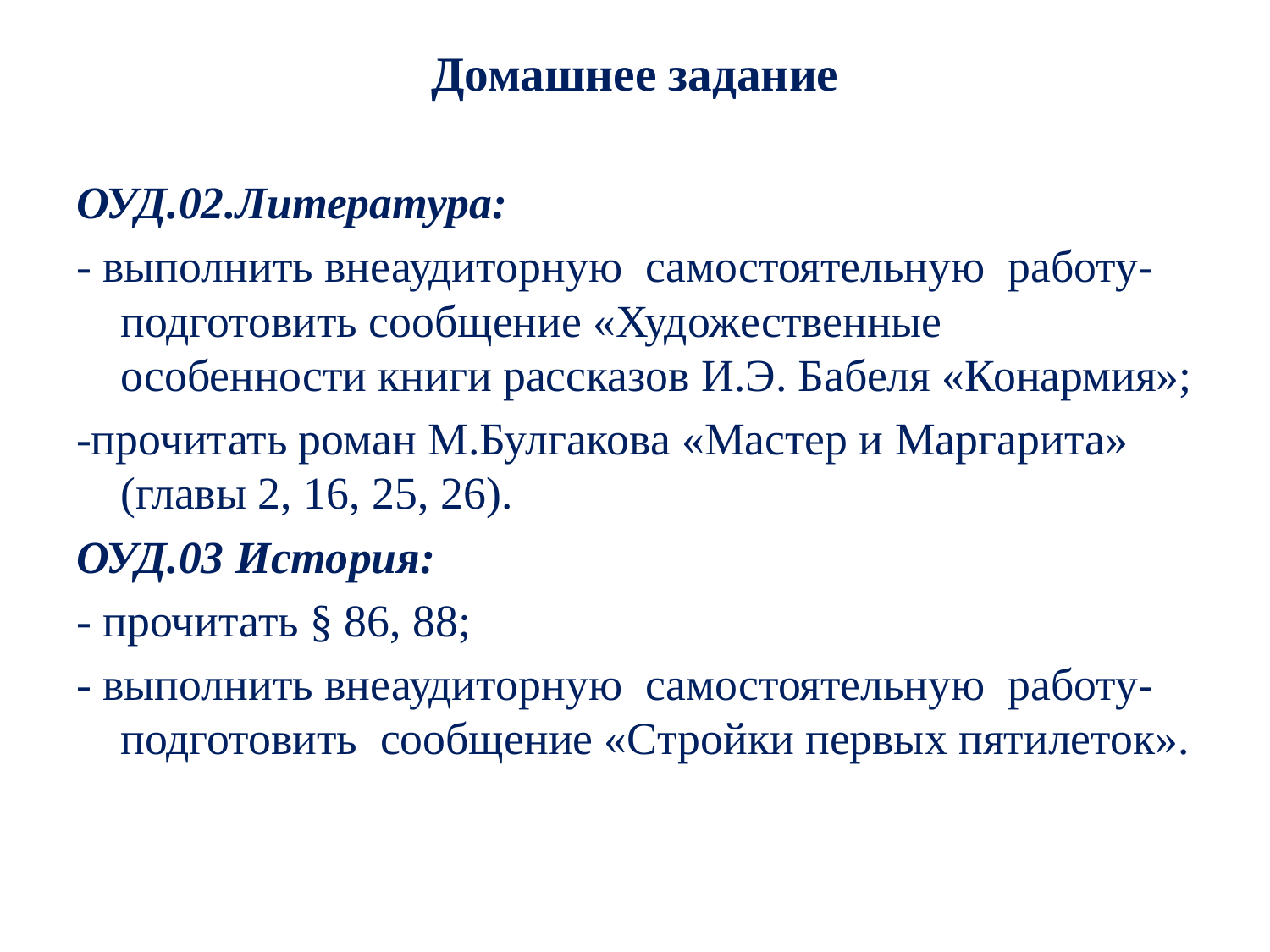

Домашнее задание

ОУД.02.Литература:
- выполнить внеаудиторную  самостоятельную  работу- подготовить сообщение «Художественные особенности книги рассказов И.Э. Бабеля «Конармия»;
-прочитать роман М.Булгакова «Мастер и Маргарита» (главы 2, 16, 25, 26).
ОУД.03 История:
- прочитать § 86, 88;
- выполнить внеаудиторную  самостоятельную  работу- подготовить  сообщение «Стройки первых пятилеток».